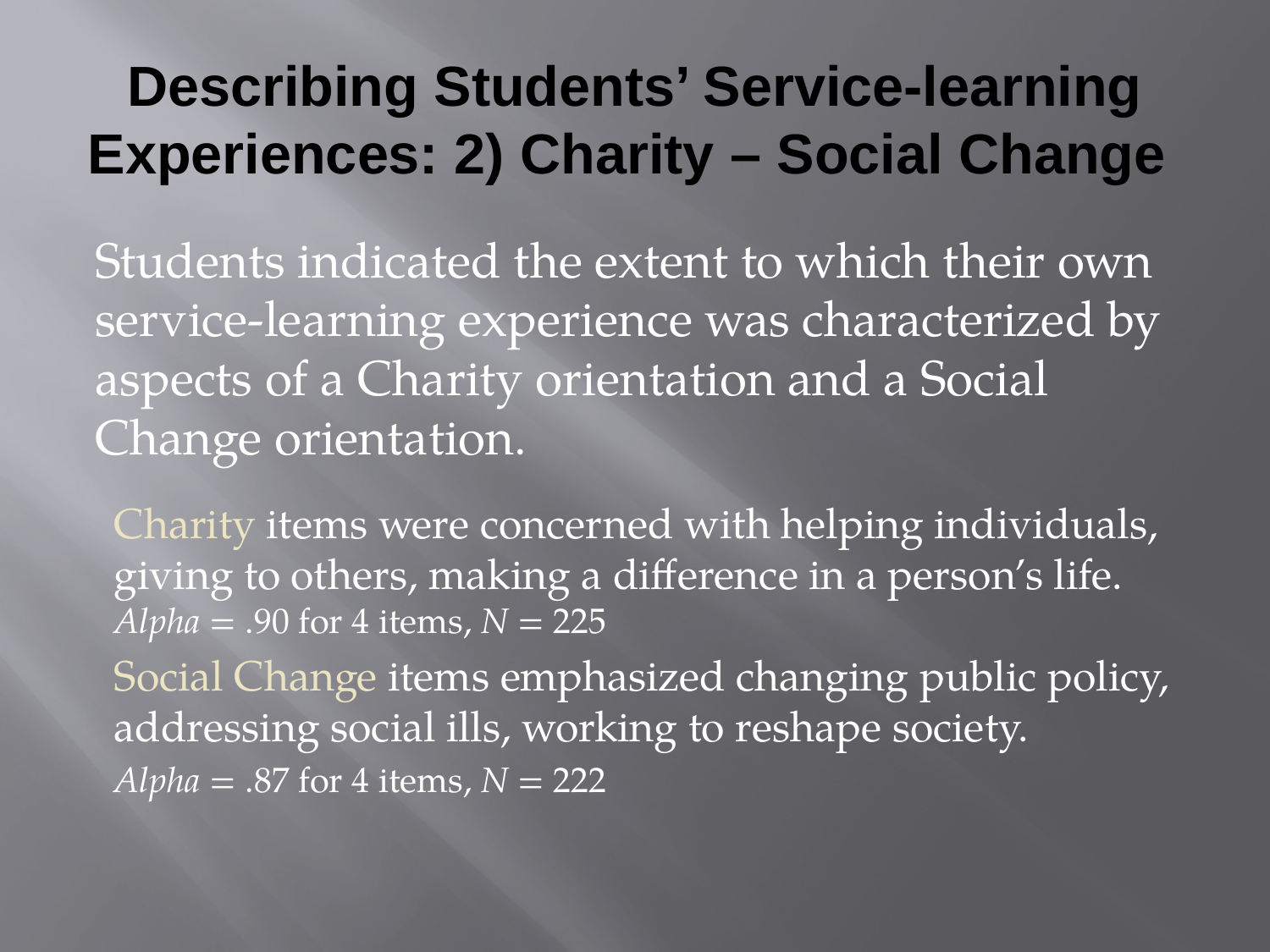

# Describing Students’ Service-learning Experiences: 2) Charity – Social Change
Students indicated the extent to which their own service-learning experience was characterized by aspects of a Charity orientation and a Social Change orientation.
Charity items were concerned with helping individuals, giving to others, making a difference in a person’s life.   Alpha = .90 for 4 items, N = 225
Social Change items emphasized changing public policy, addressing social ills, working to reshape society.
Alpha = .87 for 4 items, N = 222